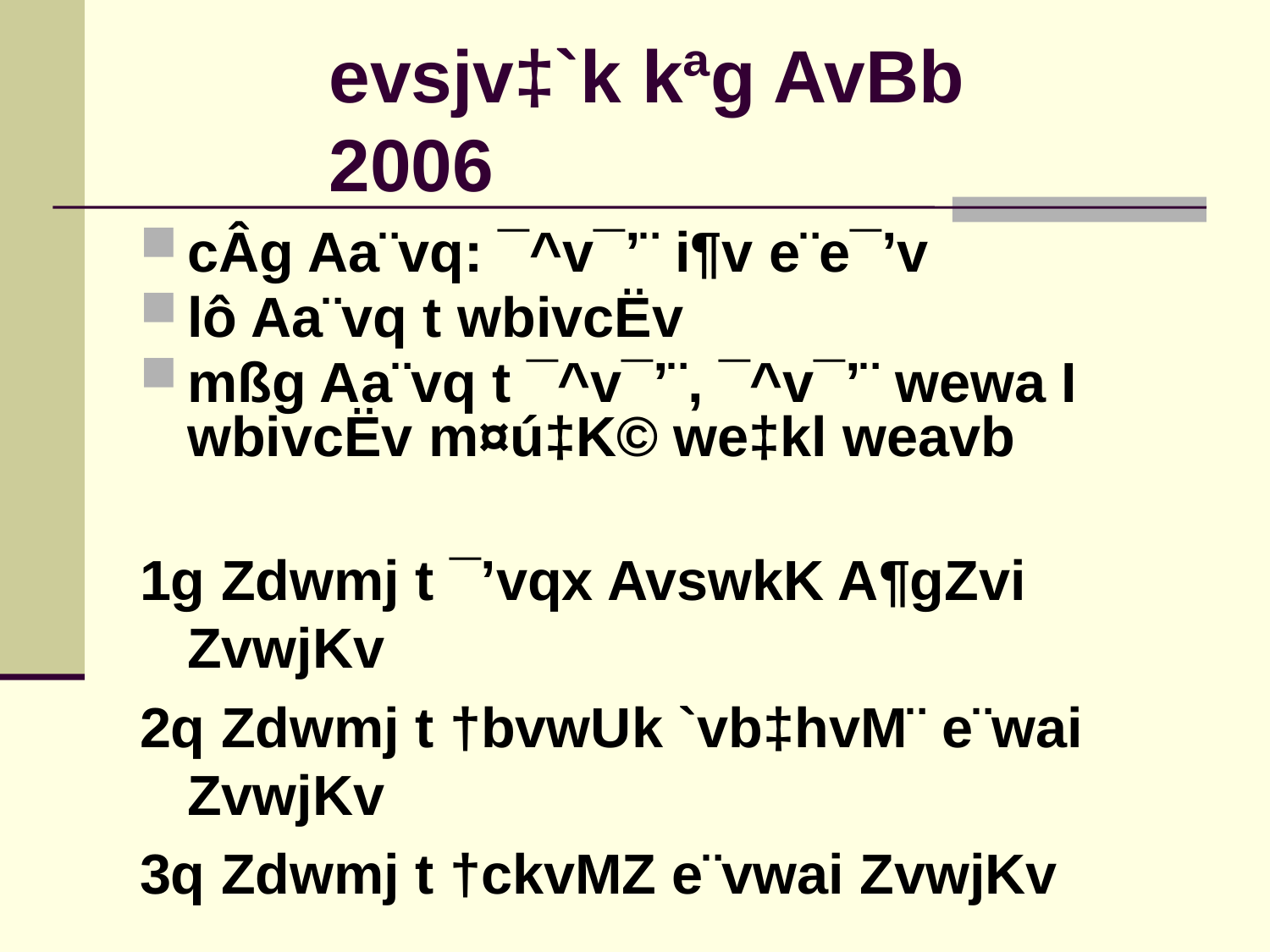

# evsjv‡`k kªg AvBb 2006
cÂg Aa¨vq: ¯^v¯’¨ i¶v e¨e¯’v
lô Aa¨vq t wbivcËv
mßg Aa¨vq t ¯^v¯’¨, ¯^v¯’¨ wewa I wbivcËv m¤ú‡K© we‡kl weavb

1g Zdwmj t ¯’vqx AvswkK A¶gZvi ZvwjKv
2q Zdwmj t †bvwUk `vb‡hvM¨ e¨wai ZvwjKv
3q Zdwmj t †ckvMZ e¨vwai ZvwjKv